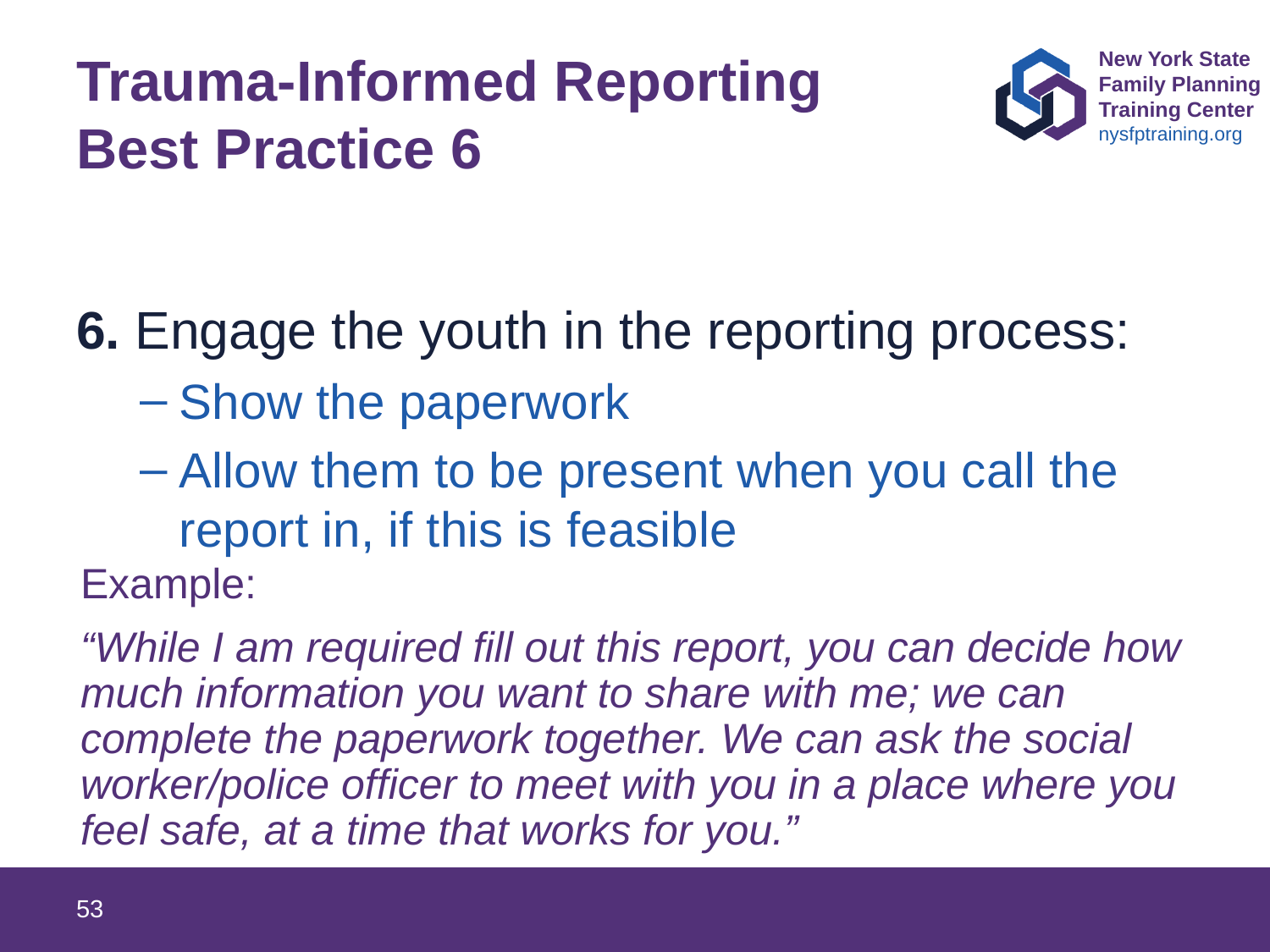

# Trauma-Informed Reporting Best Practice 6
6. Engage the youth in the reporting process:
Show the paperwork
Allow them to be present when you call the report in, if this is feasible

Example:
“While I am required fill out this report, you can decide how much information you want to share with me; we can complete the paperwork together. We can ask the social worker/police officer to meet with you in a place where you feel safe, at a time that works for you.”
53